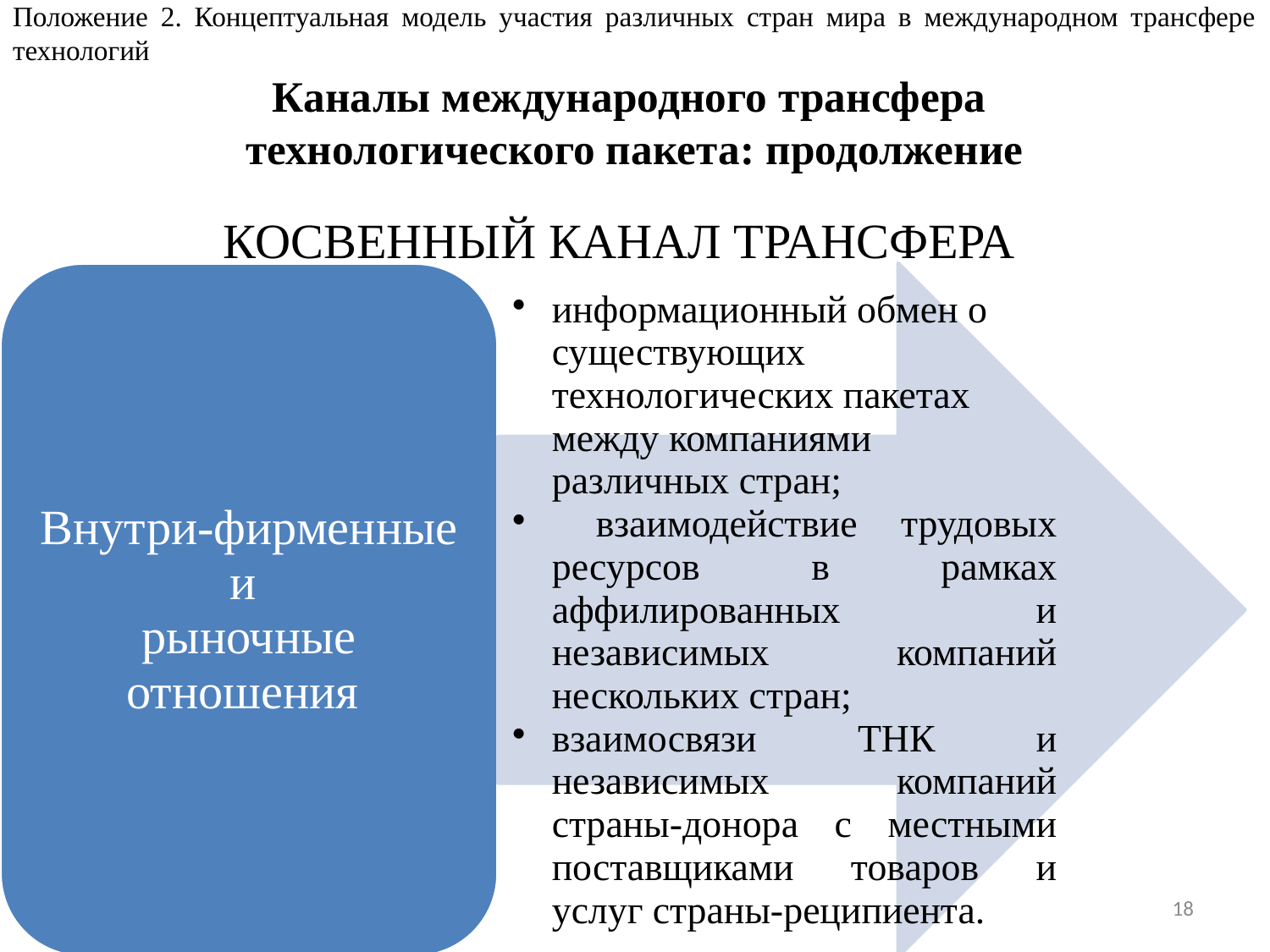

Положение 2. Концептуальная модель участия различных стран мира в международном трансфере технологий
# Каналы международного трансфера технологического пакета: продолжение
КОСВЕННЫЙ КАНАЛ ТРАНСФЕРА
Внутри-фирменные
и
рыночные отношения
взаимосвязи ТНК и независимых компаний страны-донора с местными поставщиками товаров и услуг страны-реципиента.
 взаимодействие трудовых ресурсов в рамках аффилированных и независимых компаний нескольких стран;
информационный обмен о существующих технологических пакетах между компаниями различных стран;
18